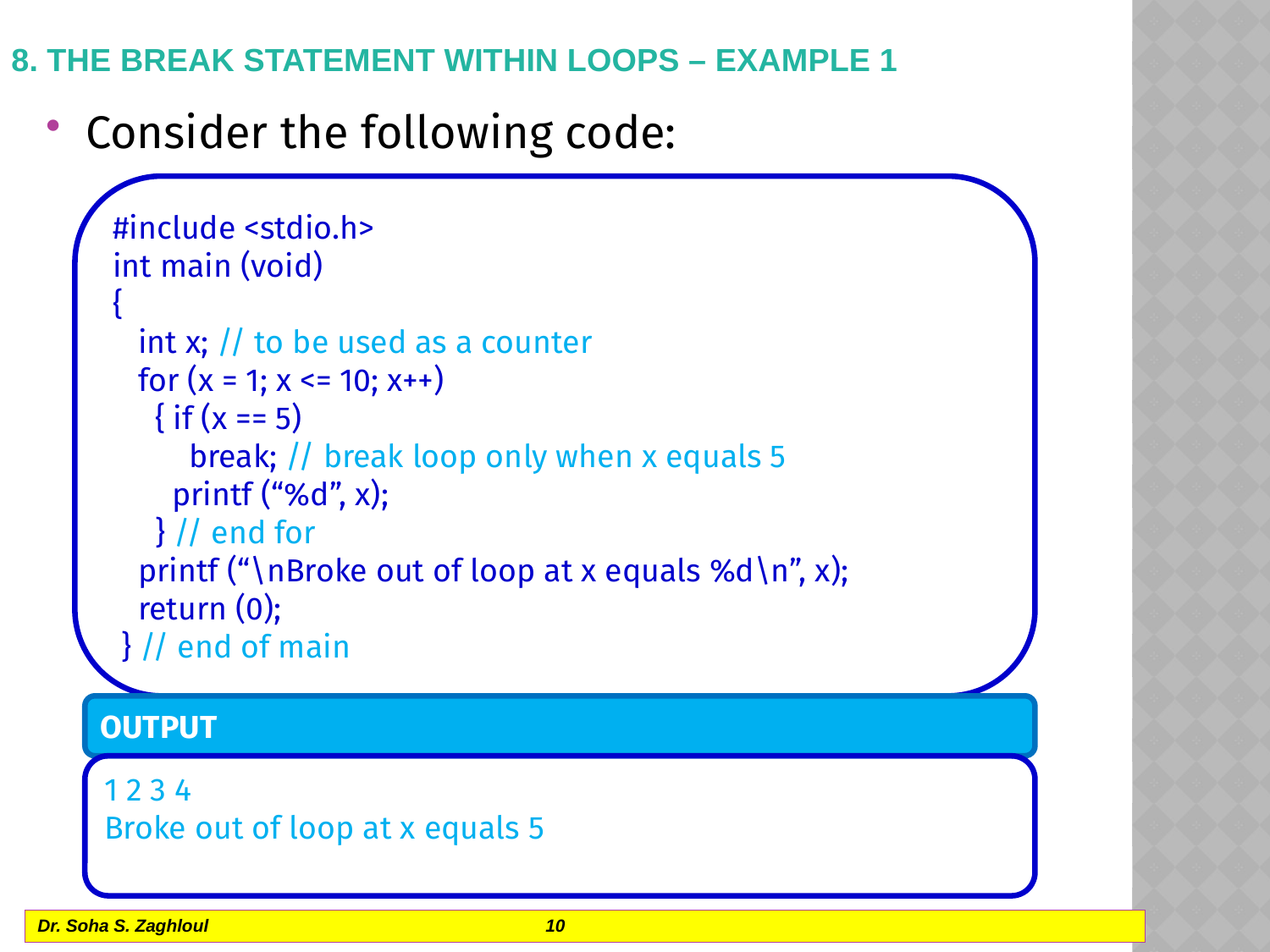

# 8. The break statement within loops – Example 1
Consider the following code:

#include <stdio.h>
int main (void)
{
   int x; // to be used as a counter
   for (x = 1; x <= 10; x++)
     { if (x == 5)
         break; // break loop only when x equals 5
       printf (“%d”, x);
     } // end for
   printf (“\nBroke out of loop at x equals %d\n”, x);
   return (0);
 } // end of main

OUTPUT
1 2 3 4
Broke out of loop at x equals 5
Dr. Soha S. Zaghloul			10